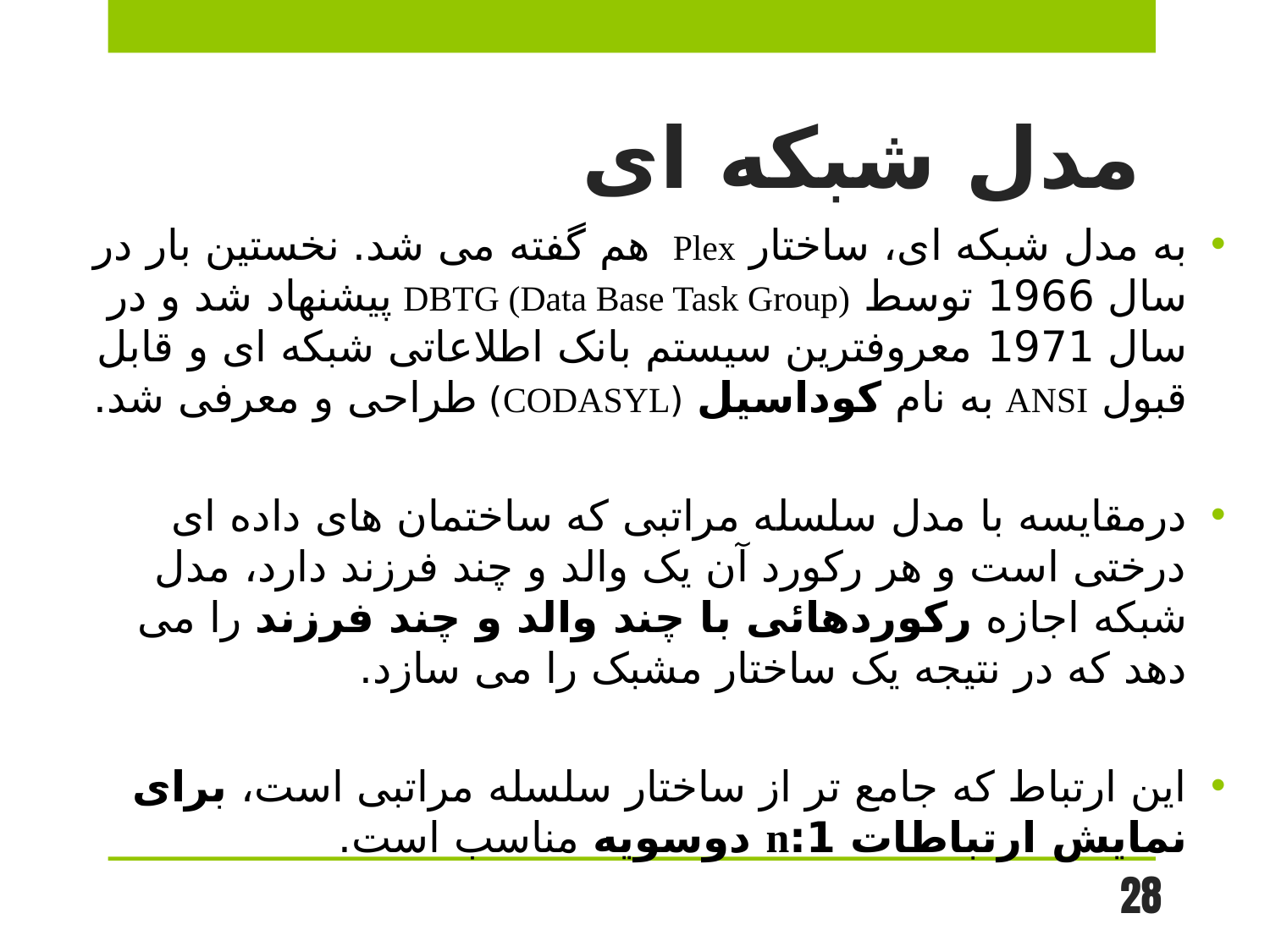

# مدل شبکه ای
به مدل شبکه ای، ساختار Plex  هم گفته می شد. نخستین بار در سال 1966 توسط DBTG (Data Base Task Group) پیشنهاد شد و در سال 1971 معروفترین سیستم بانک اطلاعاتی شبکه ای و قابل قبول ANSI به نام کوداسیل (CODASYL) طراحی و معرفی شد.

درمقايسه با مدل سلسله مراتبی که ساختمان های داده ای درختی است و هر رکورد آن يک والد و چند فرزند دارد، مدل شبکه اجازه رکوردهائی با چند والد و چند فرزند را می دهد که در نتيجه يک ساختار مشبک را می سازد.

این ارتباط که جامع تر از ساختار سلسله مراتبی است، برای نمایش ارتباطات 1:n دوسویه مناسب است.
28